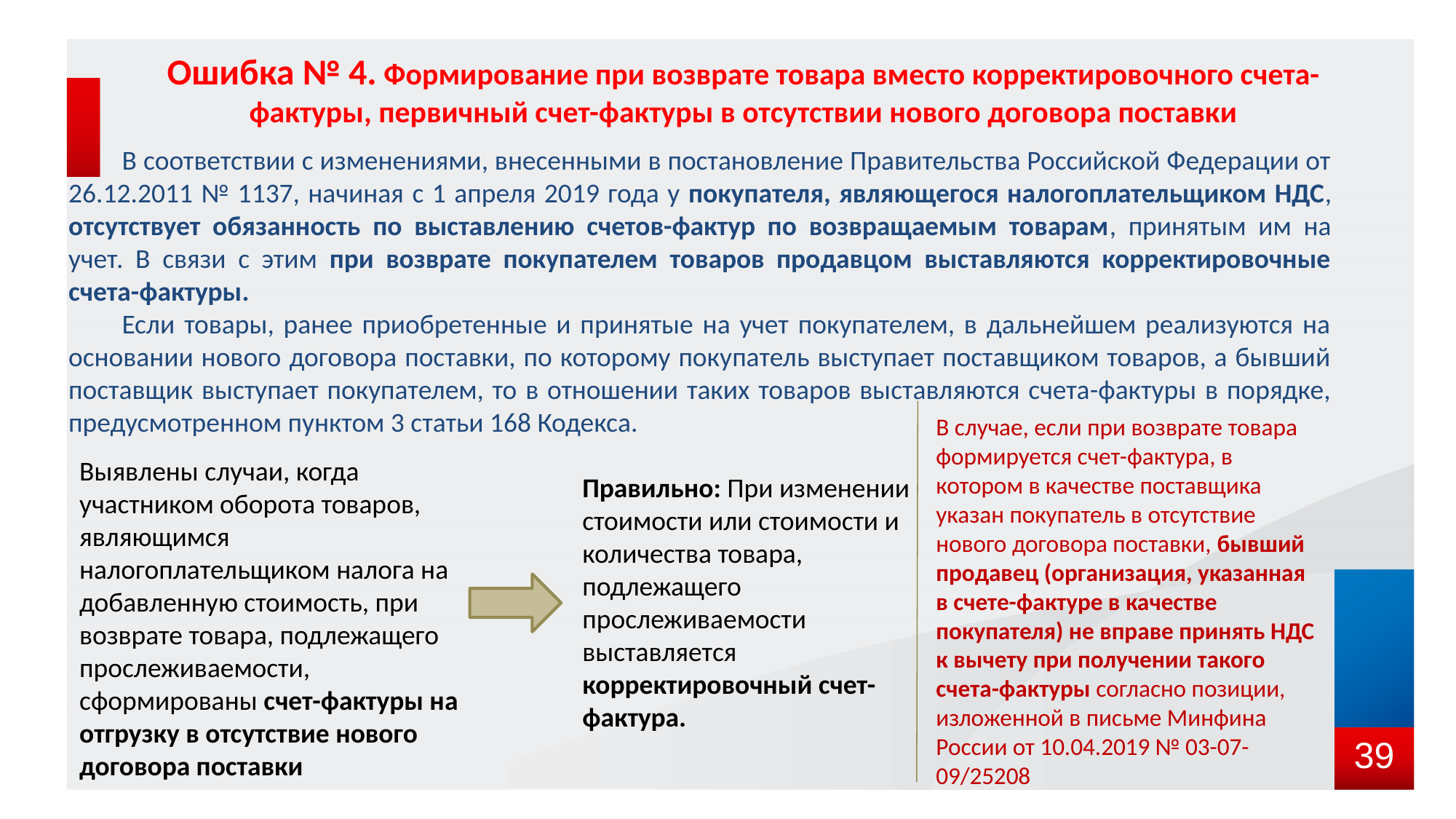

# Ошибка № 4. Формирование при возврате товара вместо корректировочного счета-фактуры, первичный счет-фактуры в отсутствии нового договора поставки
В соответствии с изменениями, внесенными в постановление Правительства Российской Федерации от 26.12.2011 № 1137, начиная с 1 апреля 2019 года у покупателя, являющегося налогоплательщиком НДС, отсутствует обязанность по выставлению счетов-фактур по возвращаемым товарам, принятым им на учет. В связи с этим при возврате покупателем товаров продавцом выставляются корректировочные счета-фактуры.
Если товары, ранее приобретенные и принятые на учет покупателем, в дальнейшем реализуются на основании нового договора поставки, по которому покупатель выступает поставщиком товаров, а бывший поставщик выступает покупателем, то в отношении таких товаров выставляются счета-фактуры в порядке, предусмотренном пунктом 3 статьи 168 Кодекса.
В случае, если при возврате товара формируется счет-фактура, в котором в качестве поставщика указан покупатель в отсутствие нового договора поставки, бывший продавец (организация, указанная в счете-фактуре в качестве покупателя) не вправе принять НДС к вычету при получении такого счета-фактуры согласно позиции, изложенной в письме Минфина России от 10.04.2019 № 03-07-09/25208
Выявлены случаи, когда участником оборота товаров, являющимся налогоплательщиком налога на добавленную стоимость, при возврате товара, подлежащего прослеживаемости, сформированы счет-фактуры на отгрузку в отсутствие нового договора поставки
Правильно: При изменении стоимости или стоимости и количества товара, подлежащего прослеживаемости выставляется корректировочный счет-фактура.

39